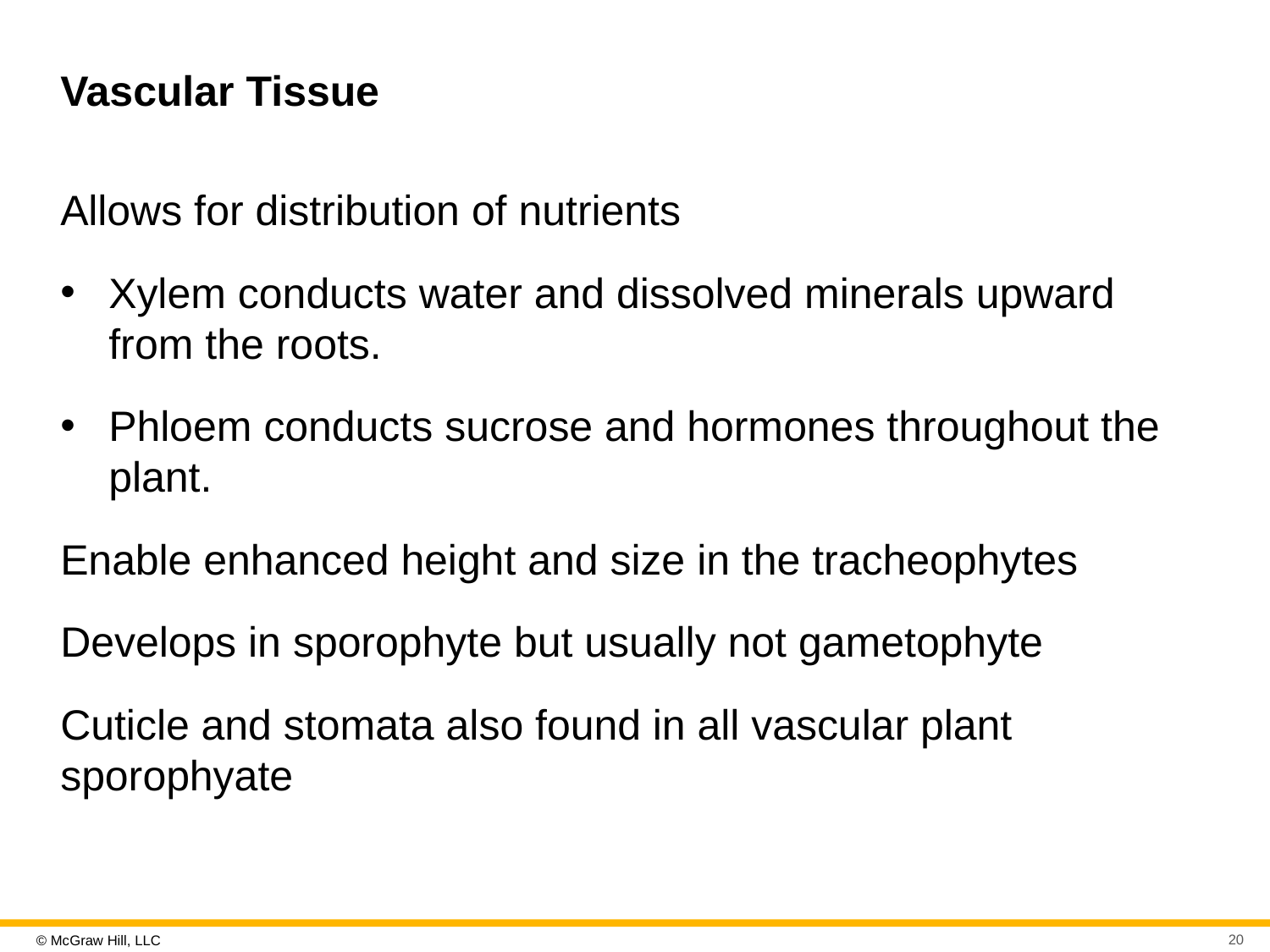

# Vascular Tissue
Allows for distribution of nutrients
Xylem conducts water and dissolved minerals upward from the roots.
Phloem conducts sucrose and hormones throughout the plant.
Enable enhanced height and size in the tracheophytes
Develops in sporophyte but usually not gametophyte
Cuticle and stomata also found in all vascular plant sporophyate
20